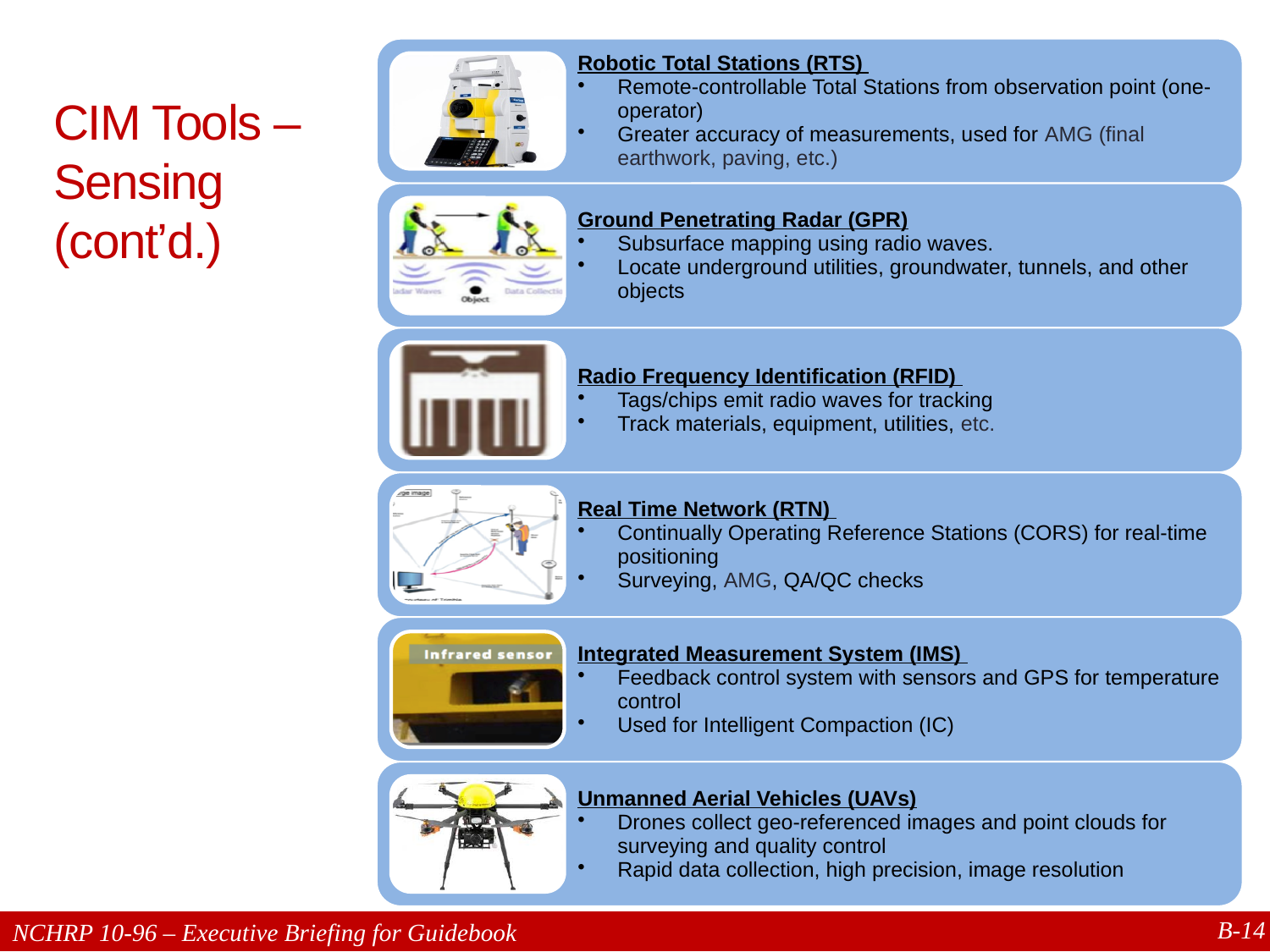

Ground Penetrating Radar (GPR)
Subsurface mapping using radio waves.
Radio Frequency Identification (RFID)
Tags/chips emit radio waves for tracking
Real Time Network (RTN)
Continually Operating Reference Stations (CORS) for real-time positioning
Integrated Measurement System (IMS)
Feedback control system with sensors and GPS for temperature control
Unmanned Aerial Vehicles (UAVs)
Drones collect geo-referenced images and point clouds for surveying and quality control
Robotic Total Stations (RTS)
Greater accuracy of measurements, used for AMG (final earthwork, paving, etc.)
Remote-controllable Total Stations from observation point (one-operator)
Locate underground utilities, groundwater, tunnels, and other objects
Track materials, equipment, utilities, etc.
Surveying, AMG, QA/QC checks
Used for Intelligent Compaction (IC)
Rapid data collection, high precision, image resolution
# CIM Tools – Sensing (cont’d.)
14